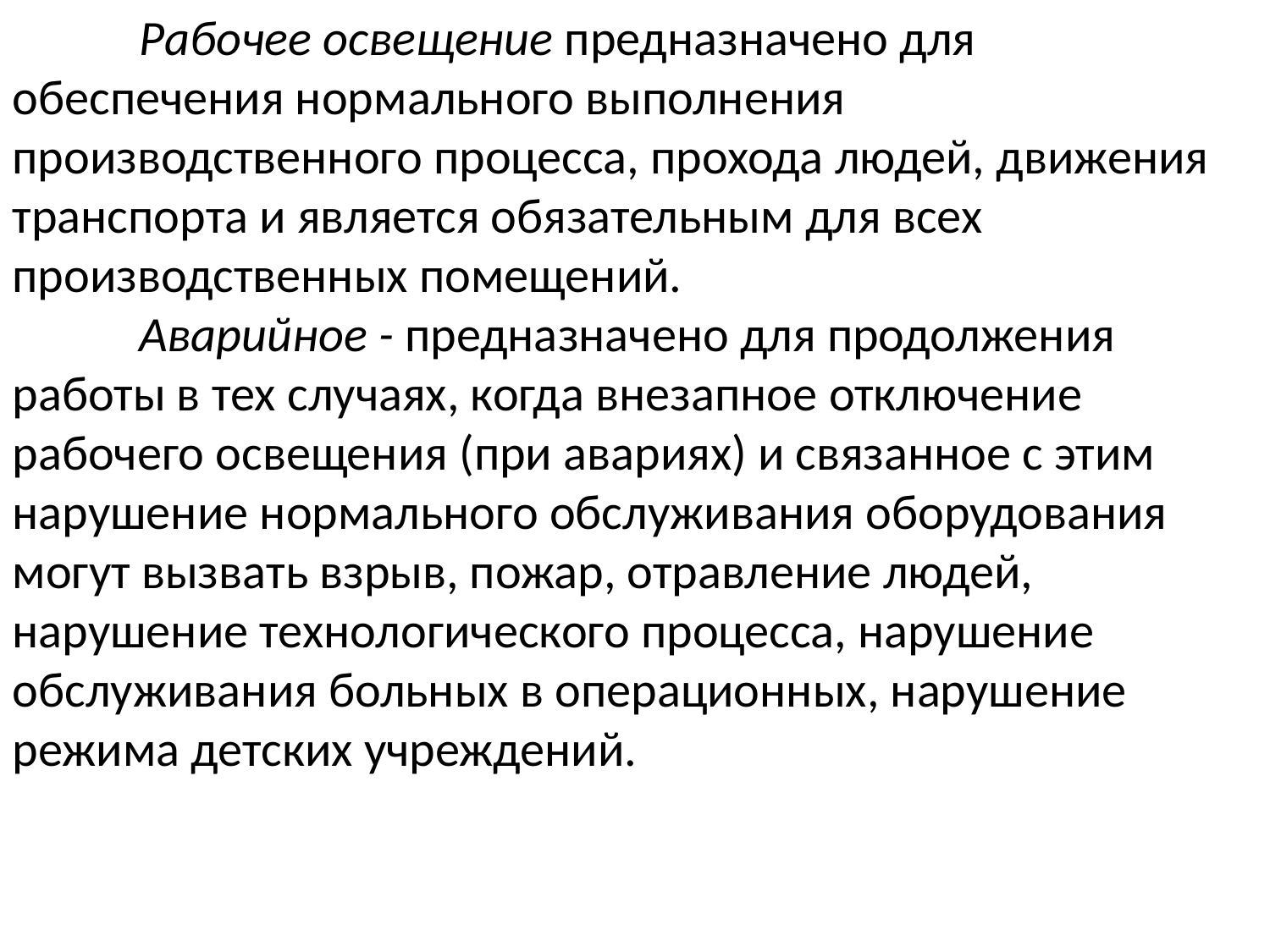

Рабочее освещение предназначено для обеспечения нормального выполнения производственного процесса, прохода людей, движения транспорта и является обязательным для всех производственных помещений.
	Аварийное - предназначено для продолжения работы в тех случаях, когда внезапное отключение рабочего освещения (при авариях) и связанное с этим нарушение нормального обслуживания оборудования могут вызвать взрыв, пожар, отравление людей, нарушение технологического процесса, нарушение обслуживания больных в операционных, нарушение режима детских учреждений.